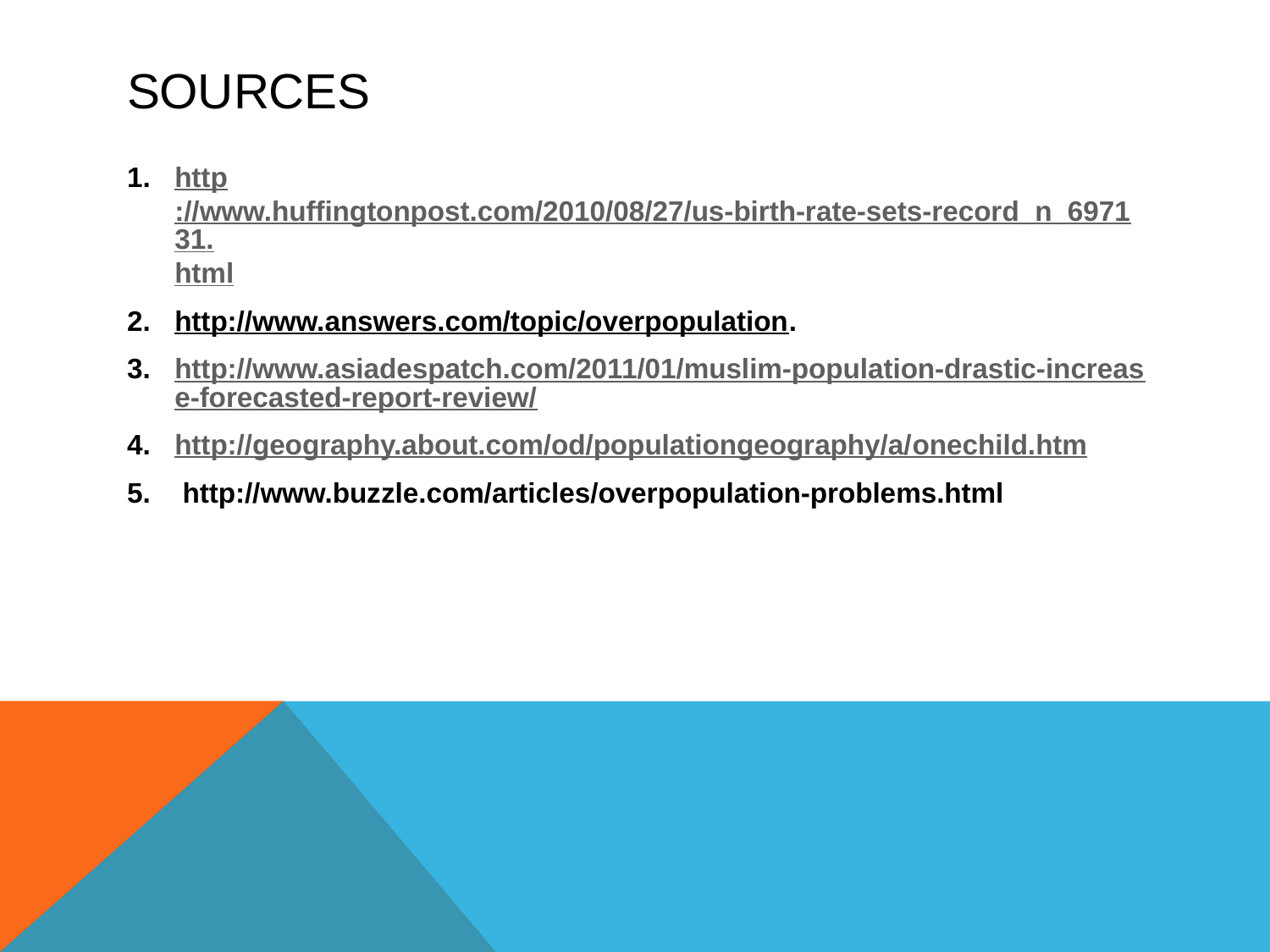

# sources
http://www.huffingtonpost.com/2010/08/27/us-birth-rate-sets-record_n_697131.html
http://www.answers.com/topic/overpopulation.
http://www.asiadespatch.com/2011/01/muslim-population-drastic-increase-forecasted-report-review/
http://geography.about.com/od/populationgeography/a/onechild.htm
 http://www.buzzle.com/articles/overpopulation-problems.html